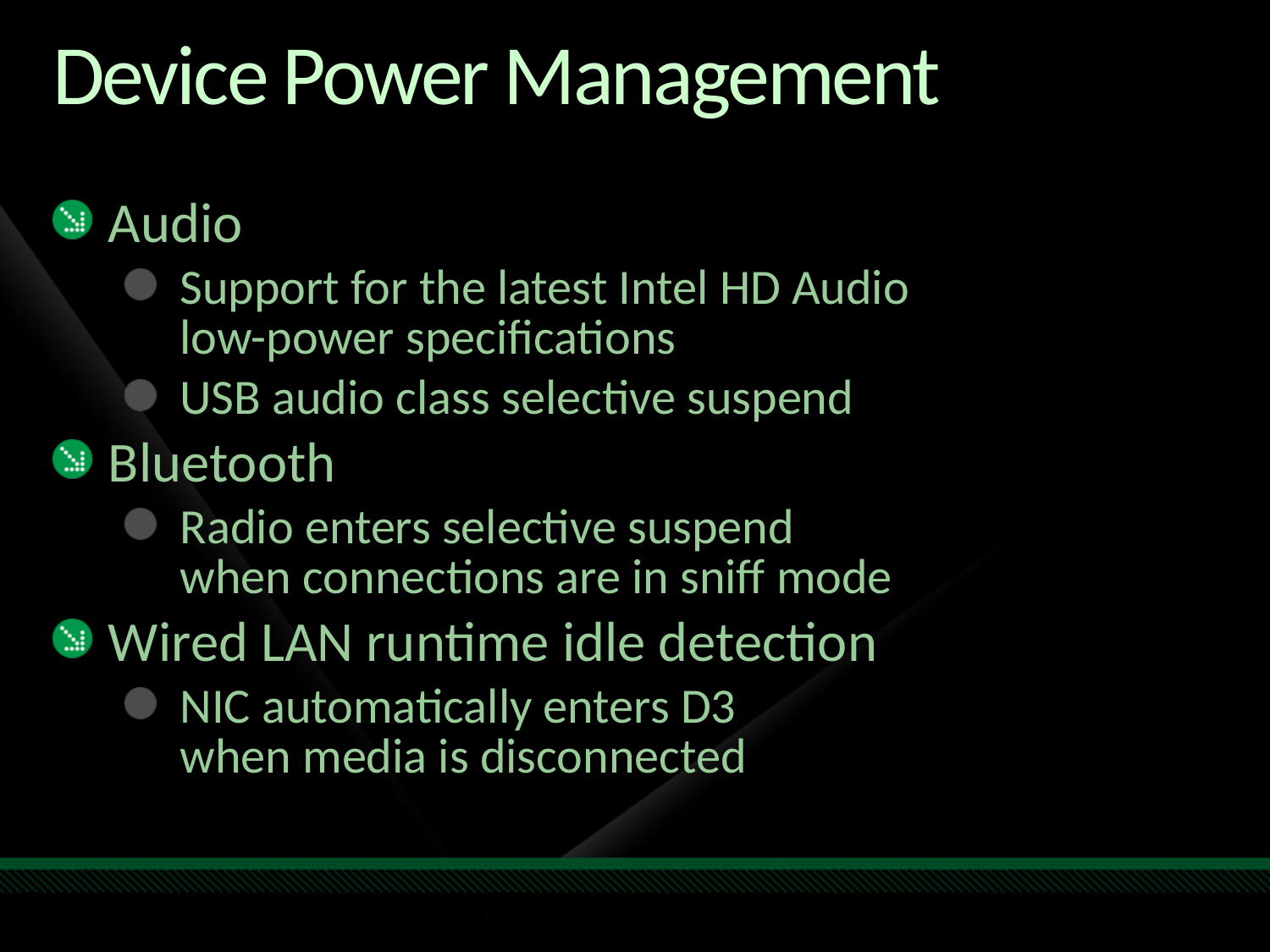

# Device Power Management
Audio
Support for the latest Intel HD Audio
low-power specifications
USB audio class selective suspend
Bluetooth
Radio enters selective suspend
when connections are in sniff mode
Wired LAN runtime idle detection
NIC automatically enters D3
when media is disconnected